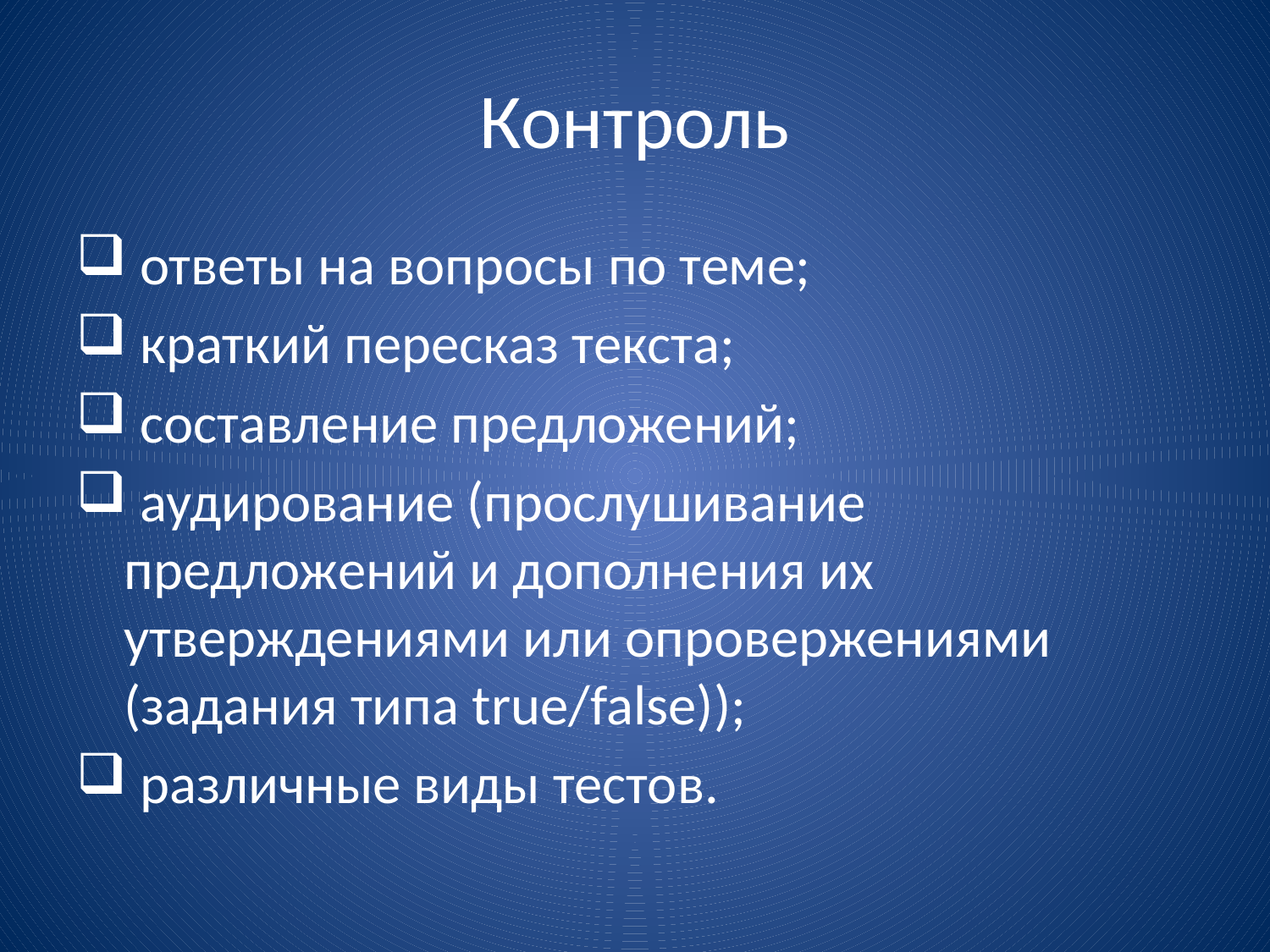

# Контроль
 ответы на вопросы по теме;
 краткий пересказ текста;
 составление предложений;
 аудирование (прослушивание предложений и дополнения их утверждениями или опровержениями (задания типа true/false));
 различные виды тестов.